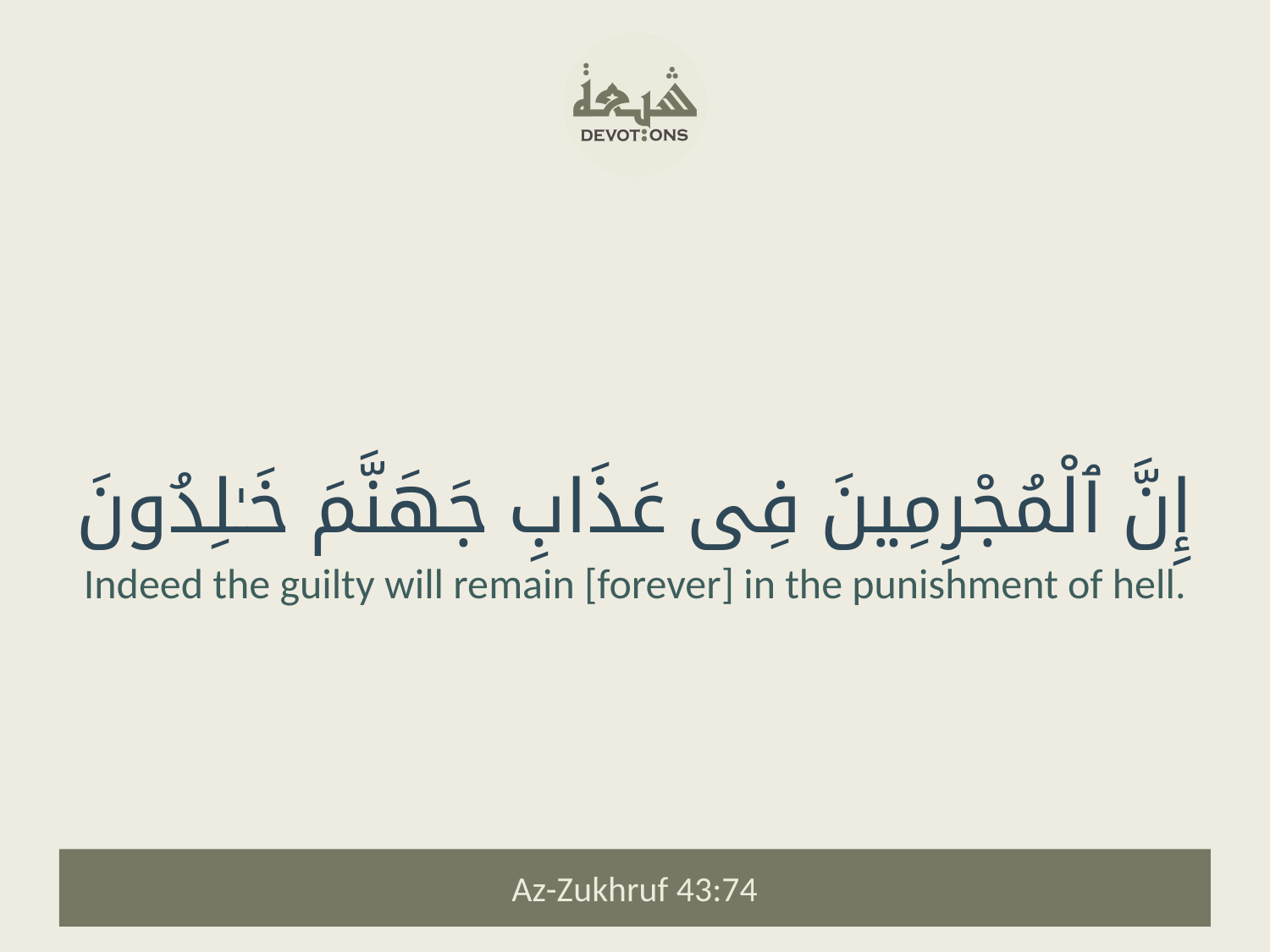

إِنَّ ٱلْمُجْرِمِينَ فِى عَذَابِ جَهَنَّمَ خَـٰلِدُونَ
Indeed the guilty will remain [forever] in the punishment of hell.
Az-Zukhruf 43:74